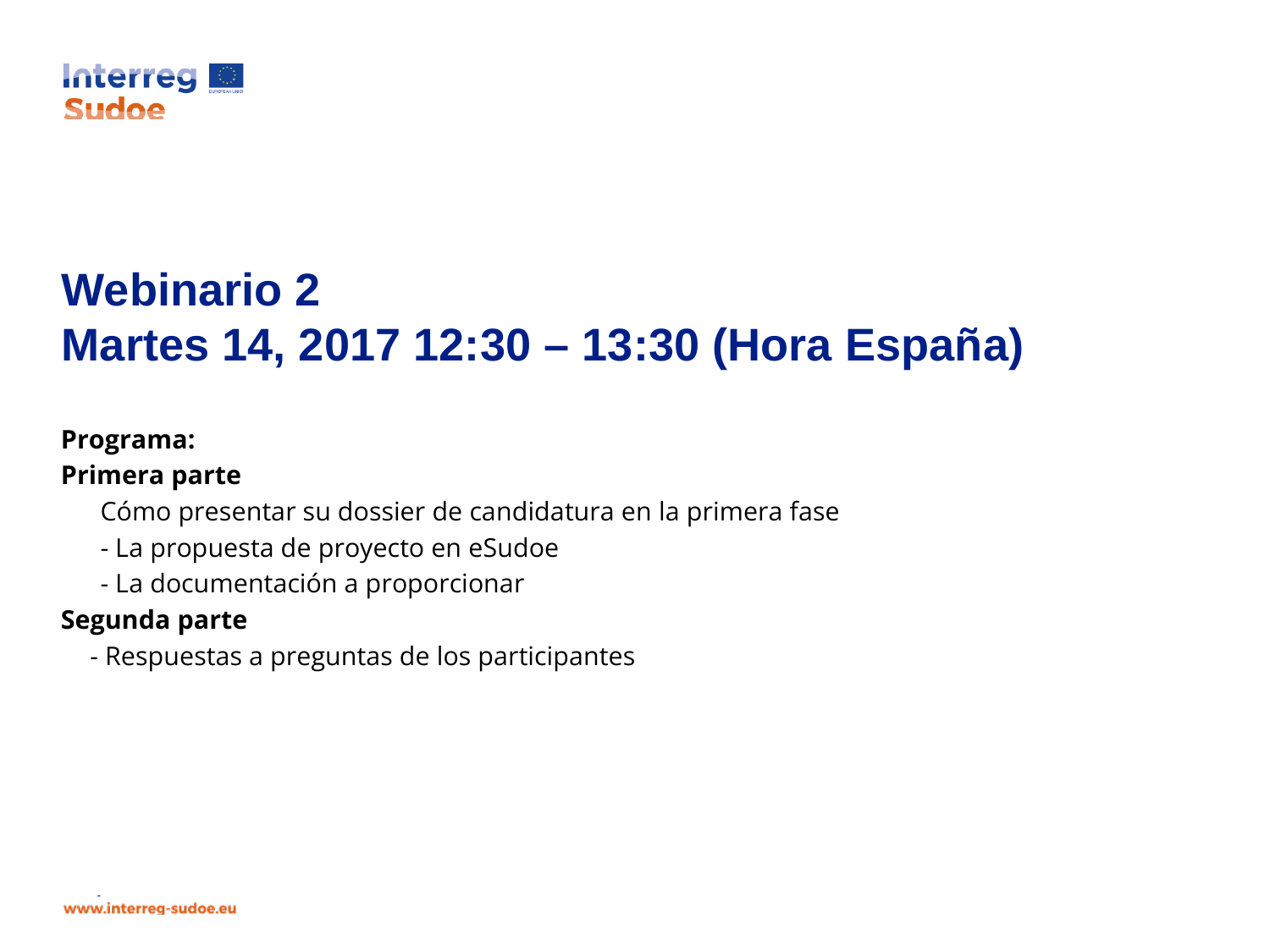

Programa:
Primera parte
Cómo presentar su dossier de candidatura en la primera fase
- La propuesta de proyecto en eSudoe
- La documentación a proporcionar
Segunda parte
- Respuestas a preguntas de los participantes

# Webinario 2 Martes 14, 2017 12:30 – 13:30 (Hora España)